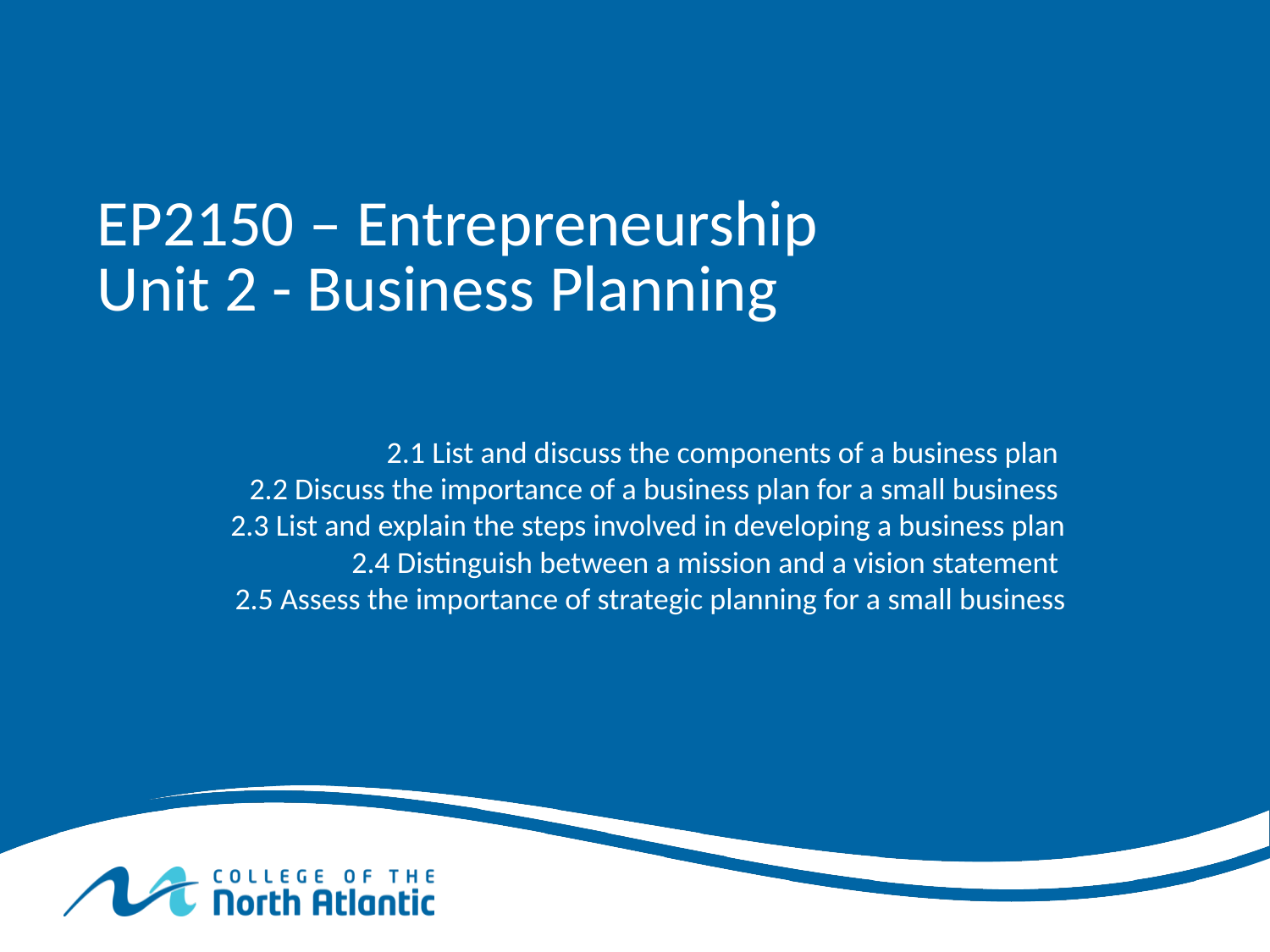

# EP2150 – Entrepreneurship Unit 2 - Business Planning
2.1 List and discuss the components of a business plan
2.2 Discuss the importance of a business plan for a small business
2.3 List and explain the steps involved in developing a business plan
2.4 Distinguish between a mission and a vision statement
2.5 Assess the importance of strategic planning for a small business